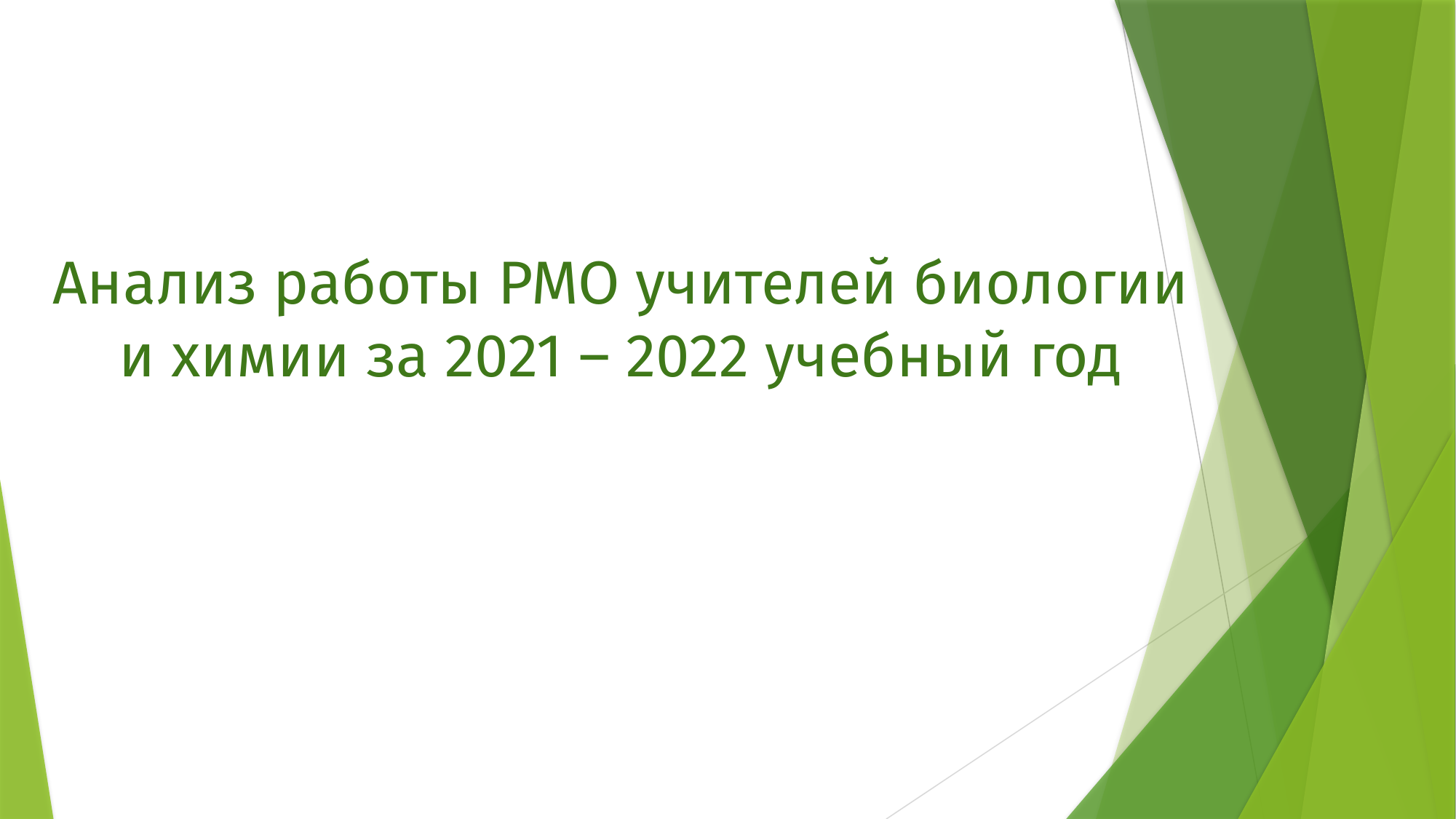

# Анализ работы РМО учителей биологии и химии за 2021 – 2022 учебный год